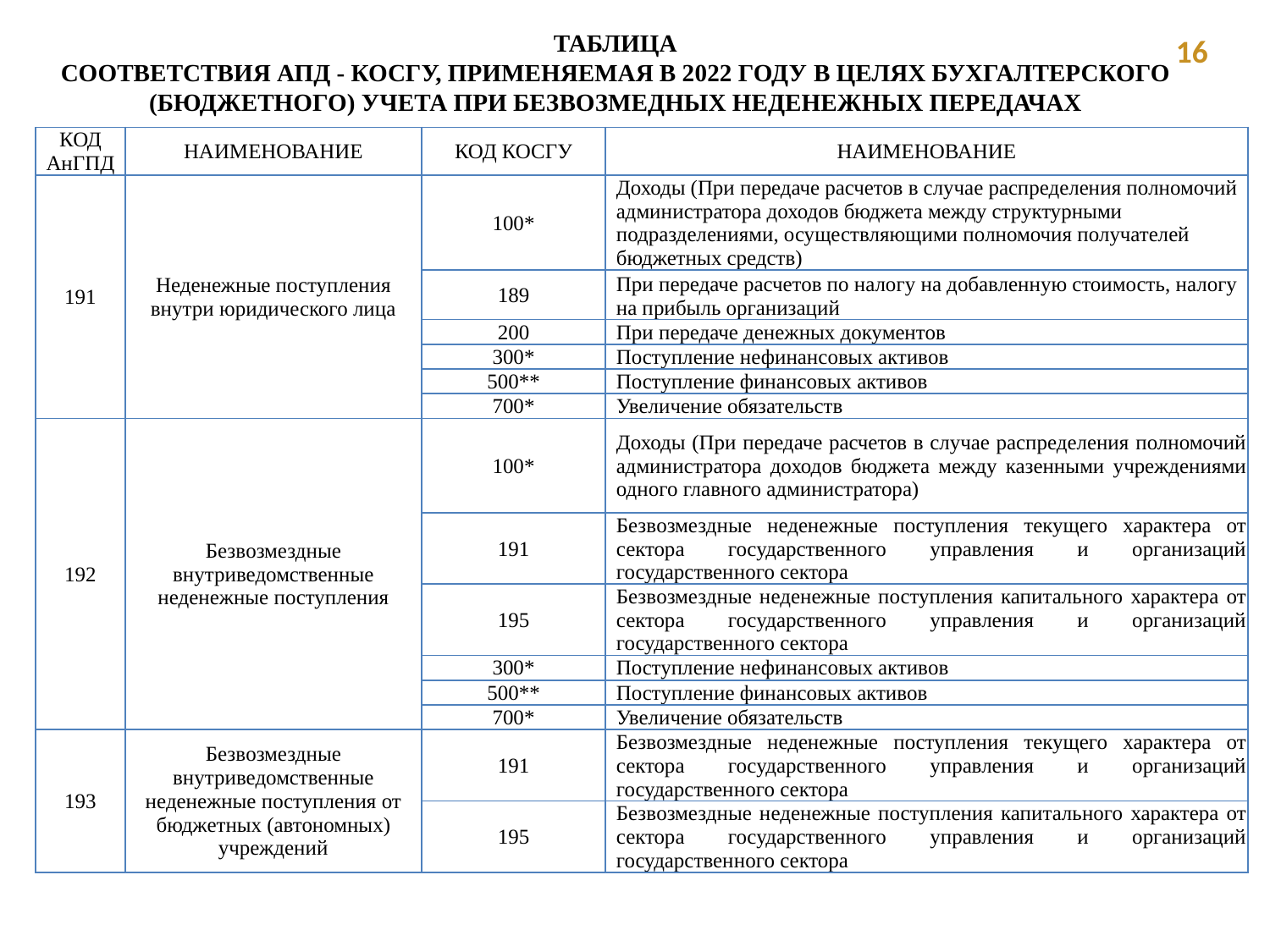

ТАБЛИЦА
СООТВЕТСТВИЯ АПД - КОСГУ, ПРИМЕНЯЕМАЯ В 2022 ГОДУ В ЦЕЛЯХ БУХГАЛТЕРСКОГО (БЮДЖЕТНОГО) УЧЕТА ПРИ БЕЗВОЗМЕДНЫХ НЕДЕНЕЖНЫХ ПЕРЕДАЧАХ
 16
| КОД АнГПД | НАИМЕНОВАНИЕ | КОД КОСГУ | НАИМЕНОВАНИЕ |
| --- | --- | --- | --- |
| 191 | Неденежные поступления внутри юридического лица | 100\* | Доходы (При передаче расчетов в случае распределения полномочий администратора доходов бюджета между структурными подразделениями, осуществляющими полномочия получателей бюджетных средств) |
|  |  | 189 | При передаче расчетов по налогу на добавленную стоимость, налогу на прибыль организаций |
|  |  | 200 | При передаче денежных документов |
|  |  | 300\* | Поступление нефинансовых активов |
|  |  | 500\*\* | Поступление финансовых активов |
|  |  | 700\* | Увеличение обязательств |
| 192 | Безвозмездные внутриведомственные неденежные поступления | 100\* | Доходы (При передаче расчетов в случае распределения полномочий администратора доходов бюджета между казенными учреждениями одного главного администратора) |
|  |  | 191 | Безвозмездные неденежные поступления текущего характера от сектора государственного управления и организаций государственного сектора |
|  |  | 195 | Безвозмездные неденежные поступления капитального характера от сектора государственного управления и организаций государственного сектора |
|  |  | 300\* | Поступление нефинансовых активов |
|  |  | 500\*\* | Поступление финансовых активов |
|  |  | 700\* | Увеличение обязательств |
| 193 | Безвозмездные внутриведомственные неденежные поступления от бюджетных (автономных) учреждений | 191 | Безвозмездные неденежные поступления текущего характера от сектора государственного управления и организаций государственного сектора |
|  |  | 195 | Безвозмездные неденежные поступления капитального характера от сектора государственного управления и организаций государственного сектора |